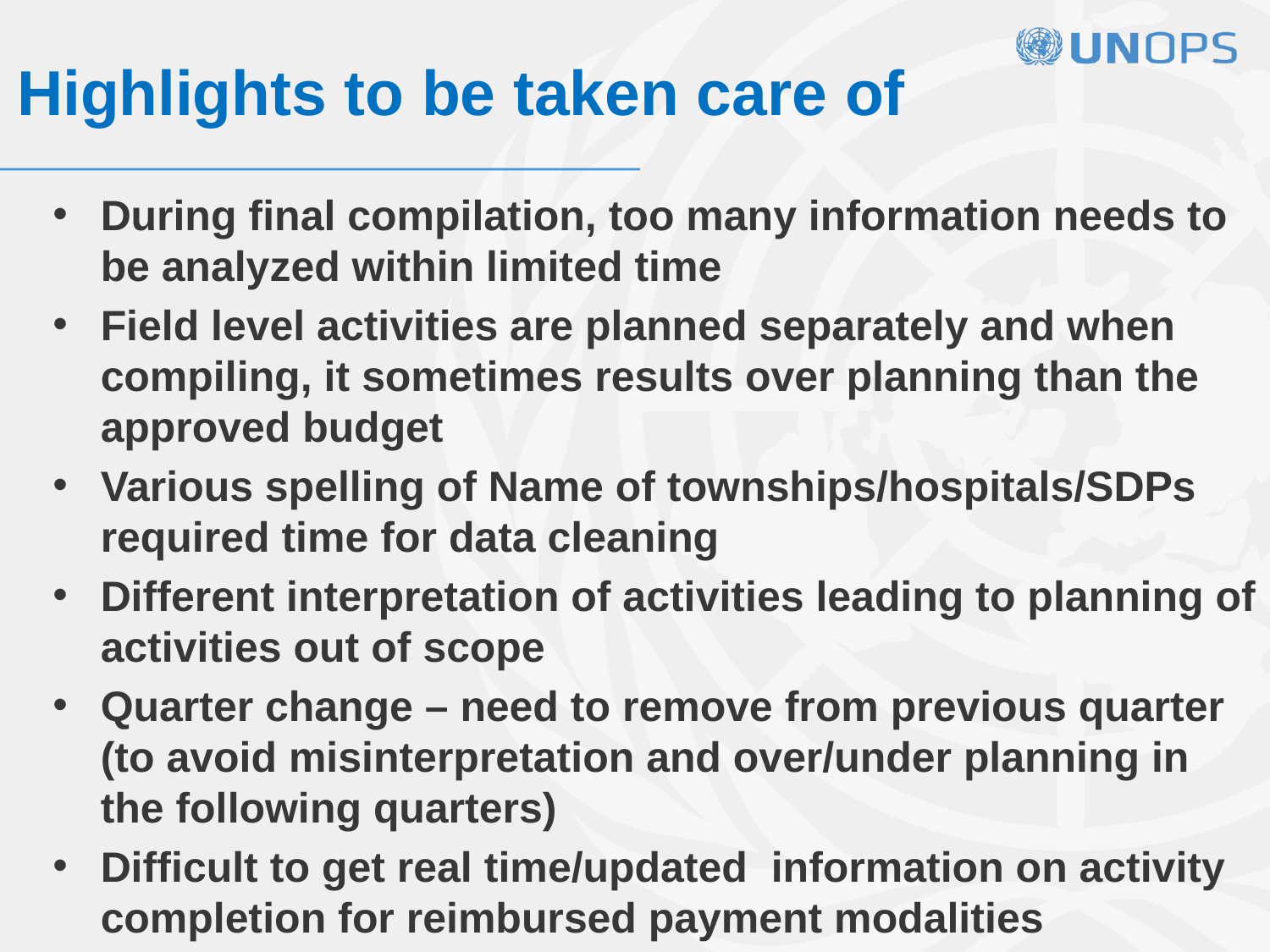

# Highlights to be taken care of
During final compilation, too many information needs to be analyzed within limited time
Field level activities are planned separately and when compiling, it sometimes results over planning than the approved budget
Various spelling of Name of townships/hospitals/SDPs required time for data cleaning
Different interpretation of activities leading to planning of activities out of scope
Quarter change – need to remove from previous quarter (to avoid misinterpretation and over/under planning in the following quarters)
Difficult to get real time/updated  information on activity completion for reimbursed payment modalities